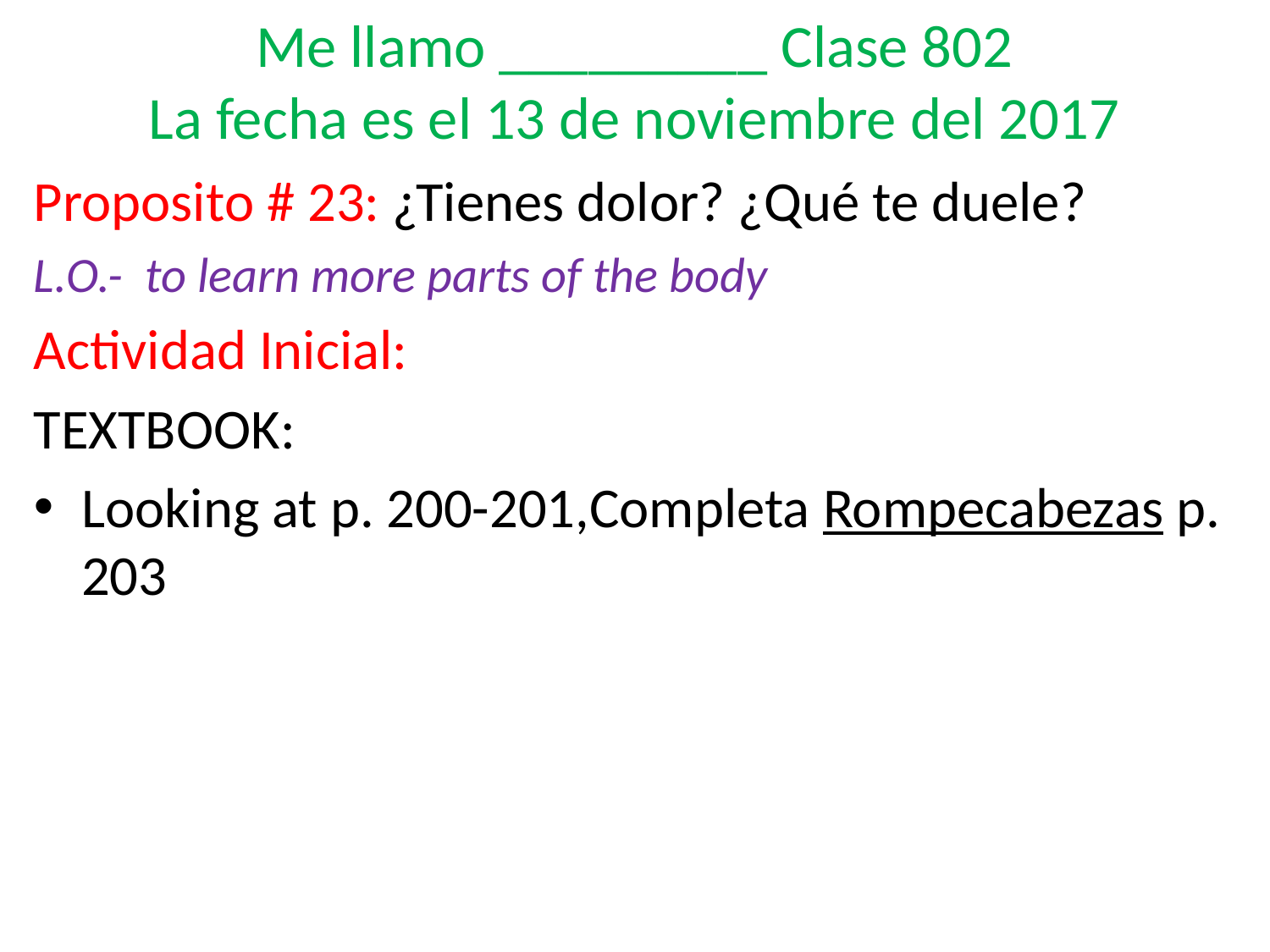

# Me llamo _________ Clase 802 La fecha es el 13 de noviembre del 2017
Proposito # 23: ¿Tienes dolor? ¿Qué te duele?
L.O.-  to learn more parts of the body
Actividad Inicial:
TEXTBOOK:
Looking at p. 200-201,Completa Rompecabezas p. 203